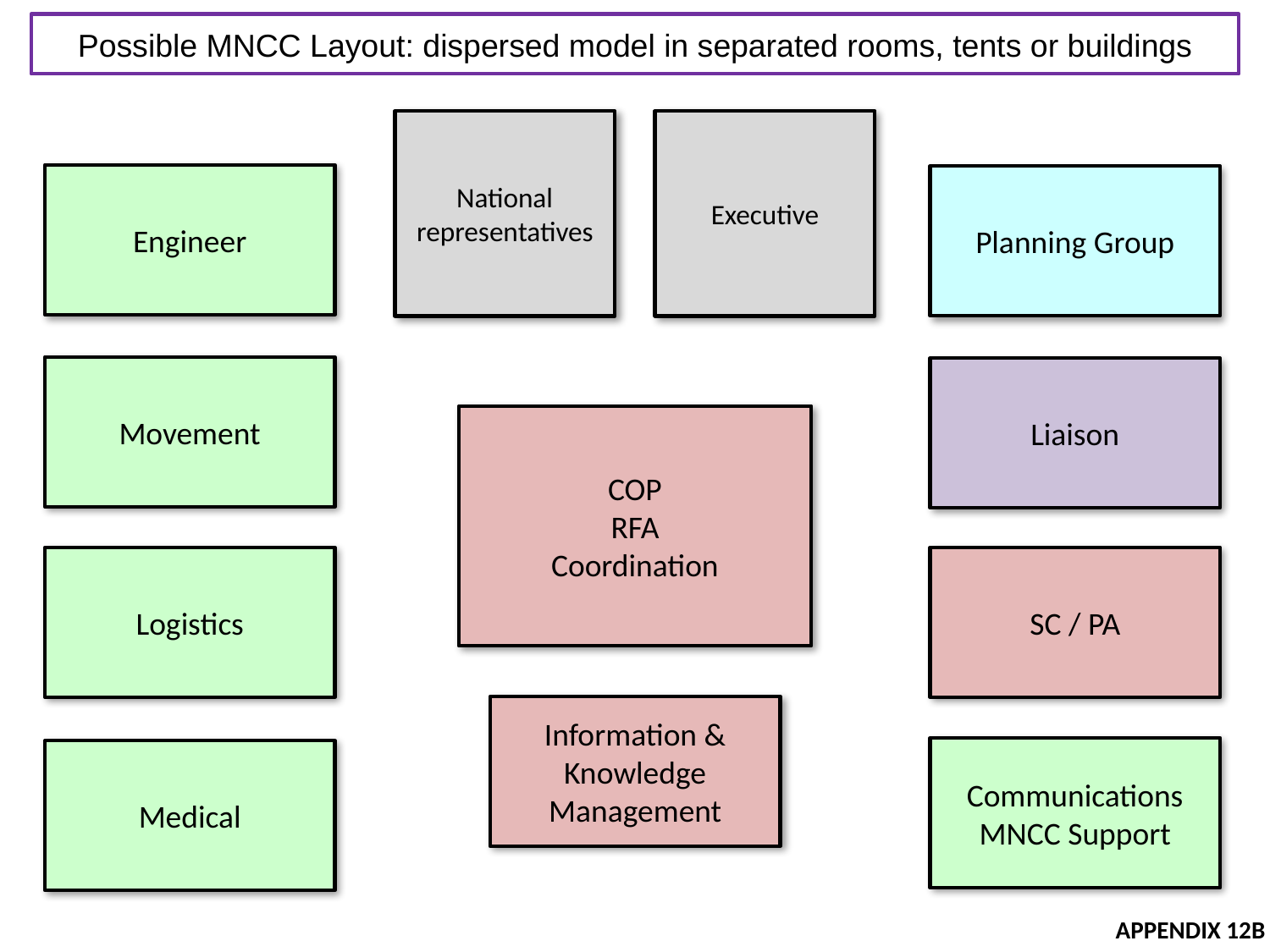

Possible MNCC Layout: dispersed model in separated rooms, tents or buildings
Executive
National
representatives
Engineer
Planning Group
Movement
Liaison
COP
RFA
Coordination
Logistics
SC / PA
Information & Knowledge Management
Communications
MNCC Support
Medical
APPENDIX 12B